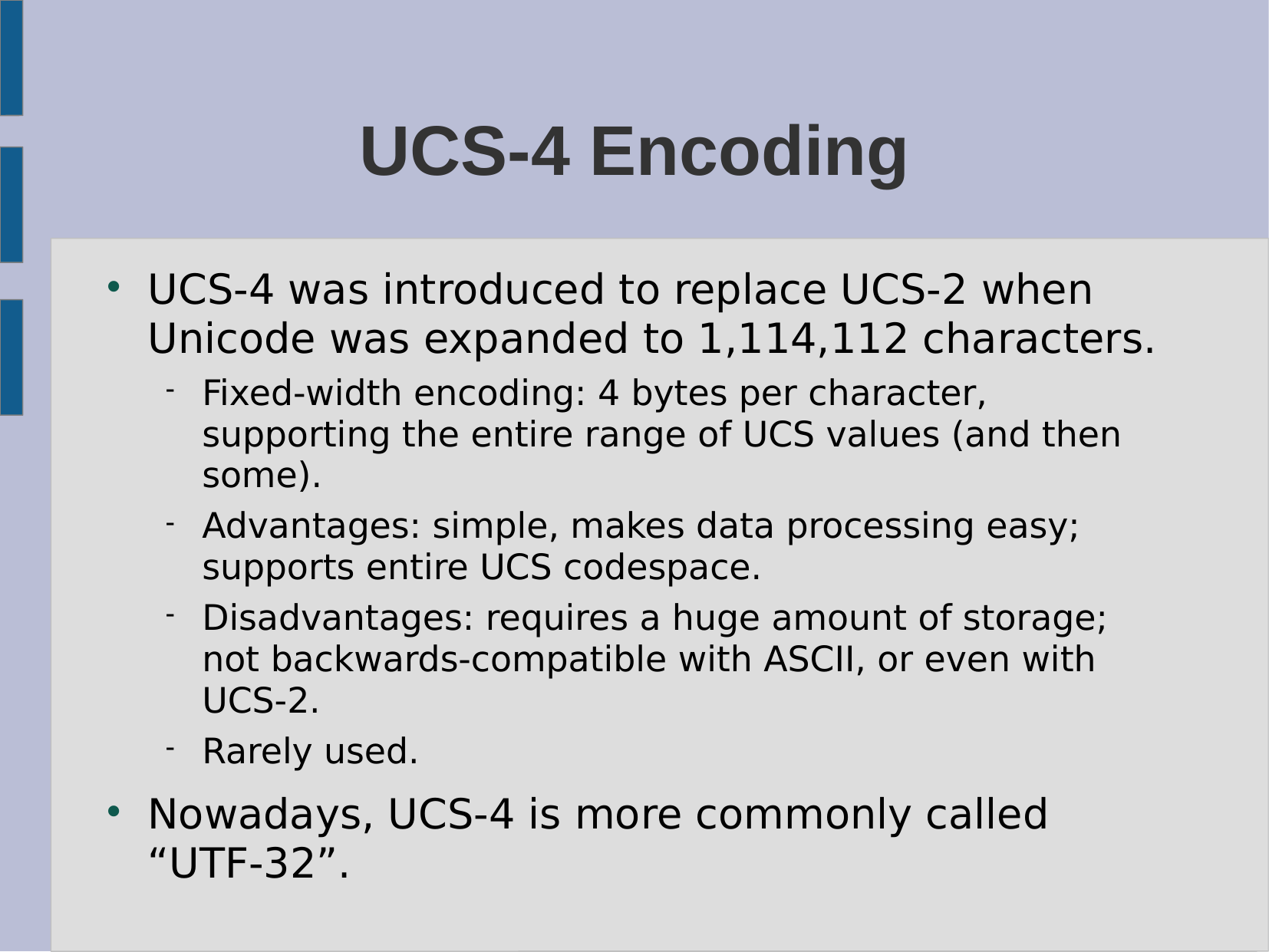

# UCS-4 Encoding
UCS-4 was introduced to replace UCS-2 when Unicode was expanded to 1,114,112 characters.
Fixed-width encoding: 4 bytes per character, supporting the entire range of UCS values (and then some).
Advantages: simple, makes data processing easy; supports entire UCS codespace.
Disadvantages: requires a huge amount of storage; not backwards-compatible with ASCII, or even with UCS-2.
Rarely used.
Nowadays, UCS-4 is more commonly called “UTF-32”.